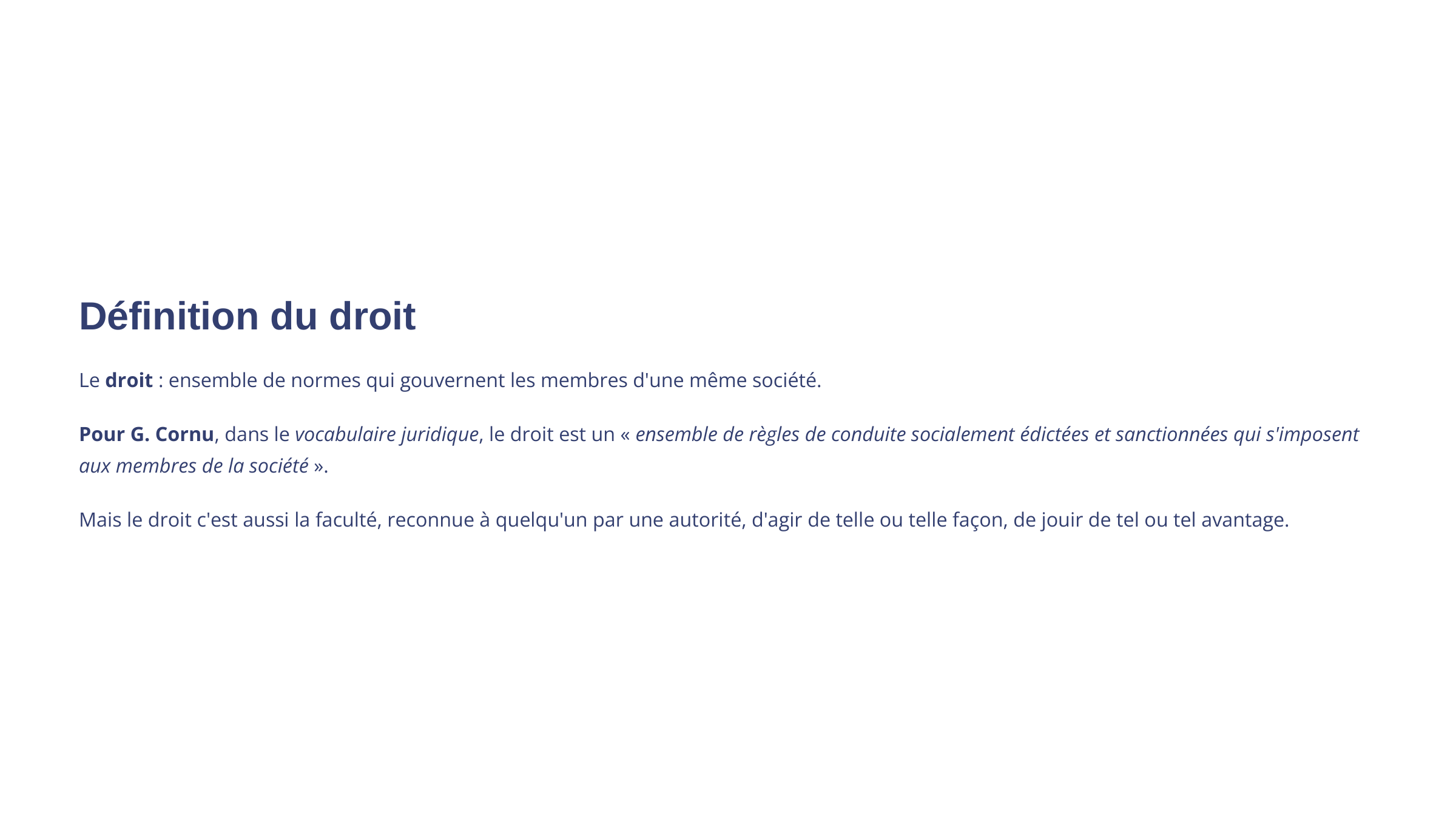

Définition du droit
Le droit : ensemble de normes qui gouvernent les membres d'une même société.
Pour G. Cornu, dans le vocabulaire juridique, le droit est un « ensemble de règles de conduite socialement édictées et sanctionnées qui s'imposent aux membres de la société ».
Mais le droit c'est aussi la faculté, reconnue à quelqu'un par une autorité, d'agir de telle ou telle façon, de jouir de tel ou tel avantage.